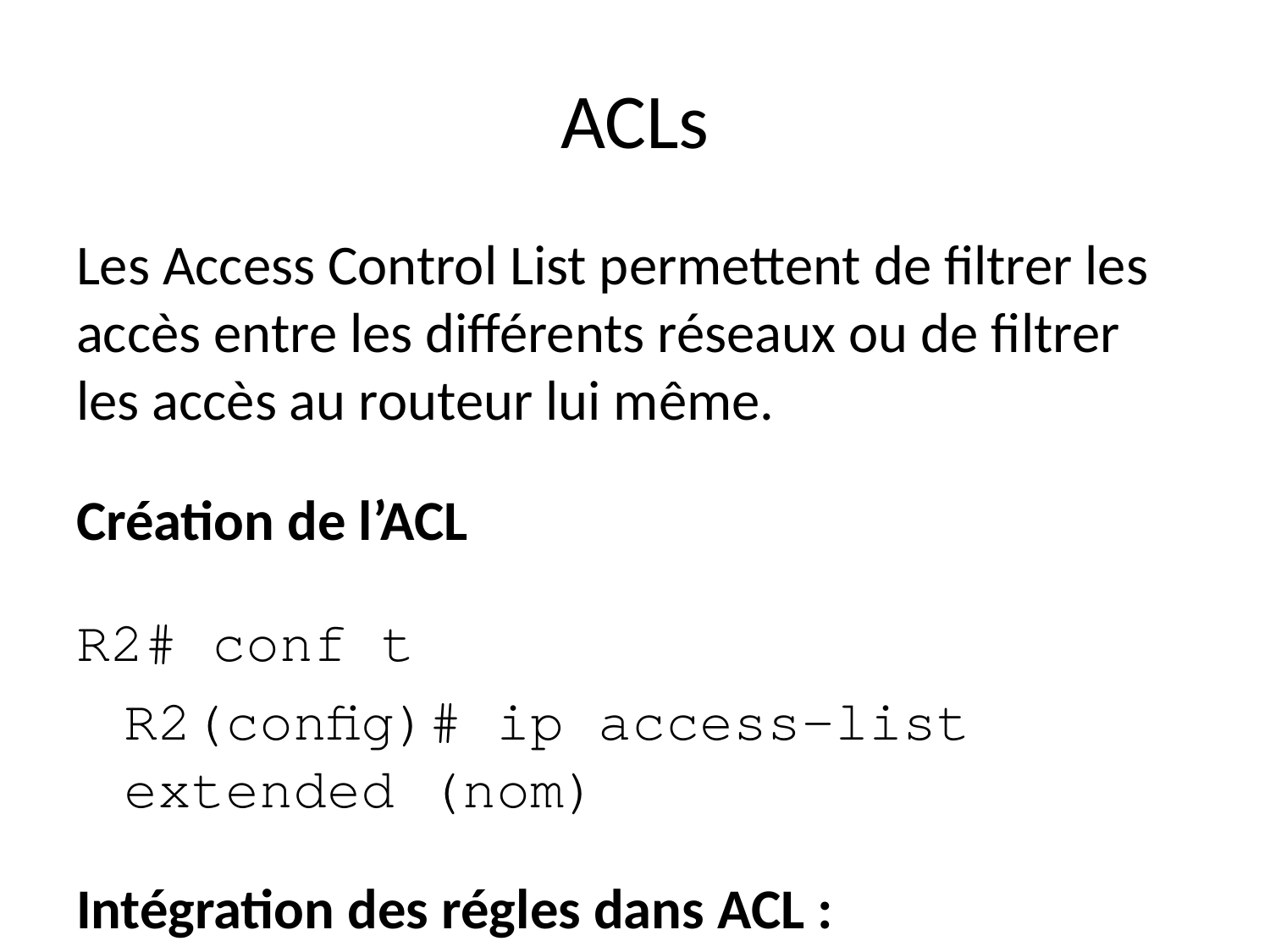

# ACLs
Les Access Control List permettent de filtrer les accès entre les différents réseaux ou de filtrer les accès au routeur lui même.
Création de l’ACL
R2# conf t
R2(config)# ip access-list extended (nom)
Intégration des régles dans ACL :
ip access-list extended entreprise

permit tcp any 192.168.10.0 0.0.0.255 eq 53

    //-> Régle ACL d'autorisation du protocole TCP sur le port 53(DNS) de l'exterieur vers le réseau 192.168.10.0

permit tcp any 192.168.40.0 0.0.0.255 eq 80

    //-> Régle ACL d'autorisation du protocole TCP sur le port 80(HTTP) de l'exterieur vers le réseau 192.168.40.0

permit tcp any 192.168.40.0 0.0.0.255 eq 443

    //-> Régle ACL d'autorisation du protocole TCP sur le port 443(HTTPS) de l'exterieur vers le réseau 192.168.40.0

permit udp any 192.168.40.0 0.0.0.255 eq 53

    //-> Régle ACL d'autorisation du protocole UDP sur le port 80(DNS) de l'exterieur vers le réseau 192.168.40.0

permit udp any 192.168.40.0 0.0.0.255 eq 443

    //-> Régle ACL d'autorisation du protocole UDP sur le port 443(HTTPS) de l'exterieur vers le réseau 192.168.40.0

 permit tcp any any eq 25

    //-> Régle ACL d'autorisation du protocole TCP sur le port 25 (SMTP)

 permit tcp any any eq 110

    //-> Régle ACL d'autorisation du protocole TCP sur le port 110 (POP3)

 permit tcp any any eq 143

    //-> Régle ACL d'autorisation du protocole TCP sur le port 143 (IMAP)

  deny icmp any any

//-> Règle ACL de filtrage du protocole ICMP de l'extérieur vers notre réseau privé.
Application de l’ACL sur l’interface donnant à l’extérieur:
R2#conf t
R2(config)#int GigabitEthernet0/1
R2(config-if)#ip access-group exterieur out
Table ACL
show access-list "nom"

Extended IP access list entreprise
    10 permit tcp any 192.168.10.0 0.0.0.255 eq domain
    20 permit tcp any 192.168.10.0 0.0.0.255 eq www
    30 permit tcp any 192.168.10.0 0.0.0.255 eq 443
    40 permit udp any 192.168.10.0 0.0.0.255 eq domain
    50 permit udp any 192.168.10.0 0.0.0.255 eq 443
    60 deny icmp any any
    70 permit tcp any any eq smtp
    80 permit tcp any any eq pop3
    90 permit tcp any any eq 143
Ainsi, nous avons choisi les ports et protocoles bloqués de l’extérieur vers notre réseau privé.